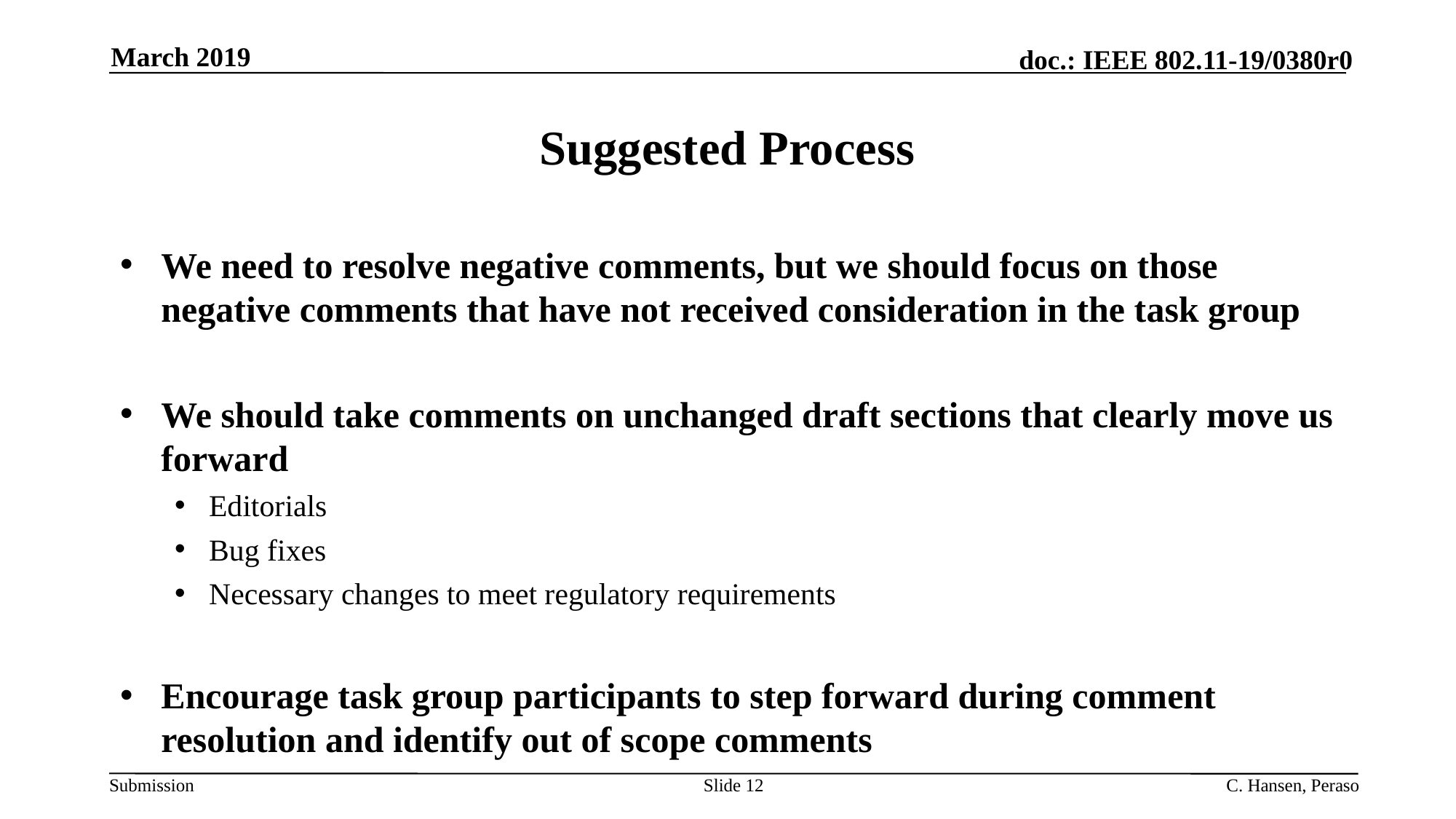

March 2019
# Suggested Process
We need to resolve negative comments, but we should focus on those negative comments that have not received consideration in the task group

We should take comments on unchanged draft sections that clearly move us forward
Editorials
Bug fixes
Necessary changes to meet regulatory requirements

Encourage task group participants to step forward during comment resolution and identify out of scope comments

Slide 12
C. Hansen, Peraso